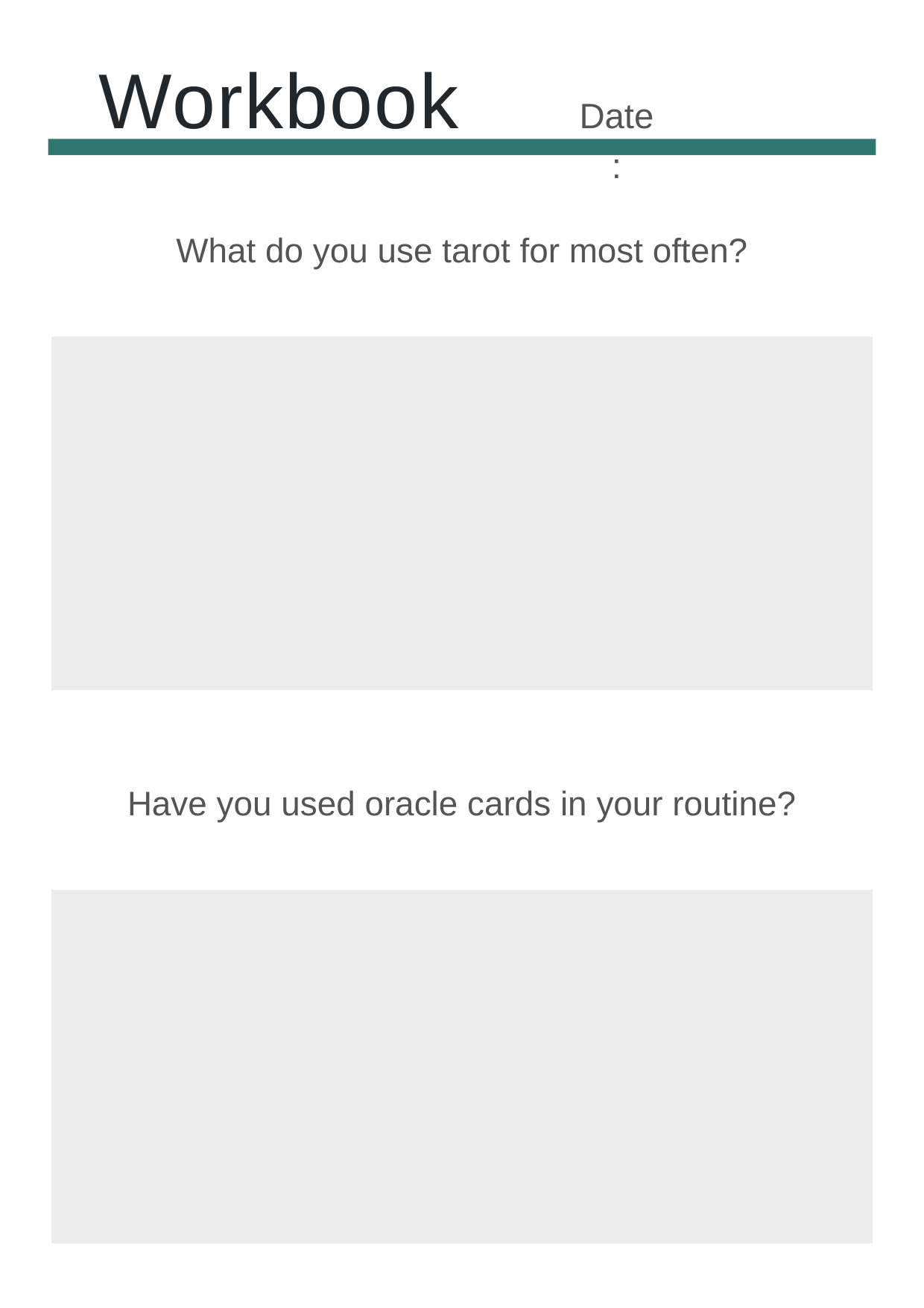

Workbook
Date:

What do you use tarot for most often?

Have you used oracle cards in your routine?